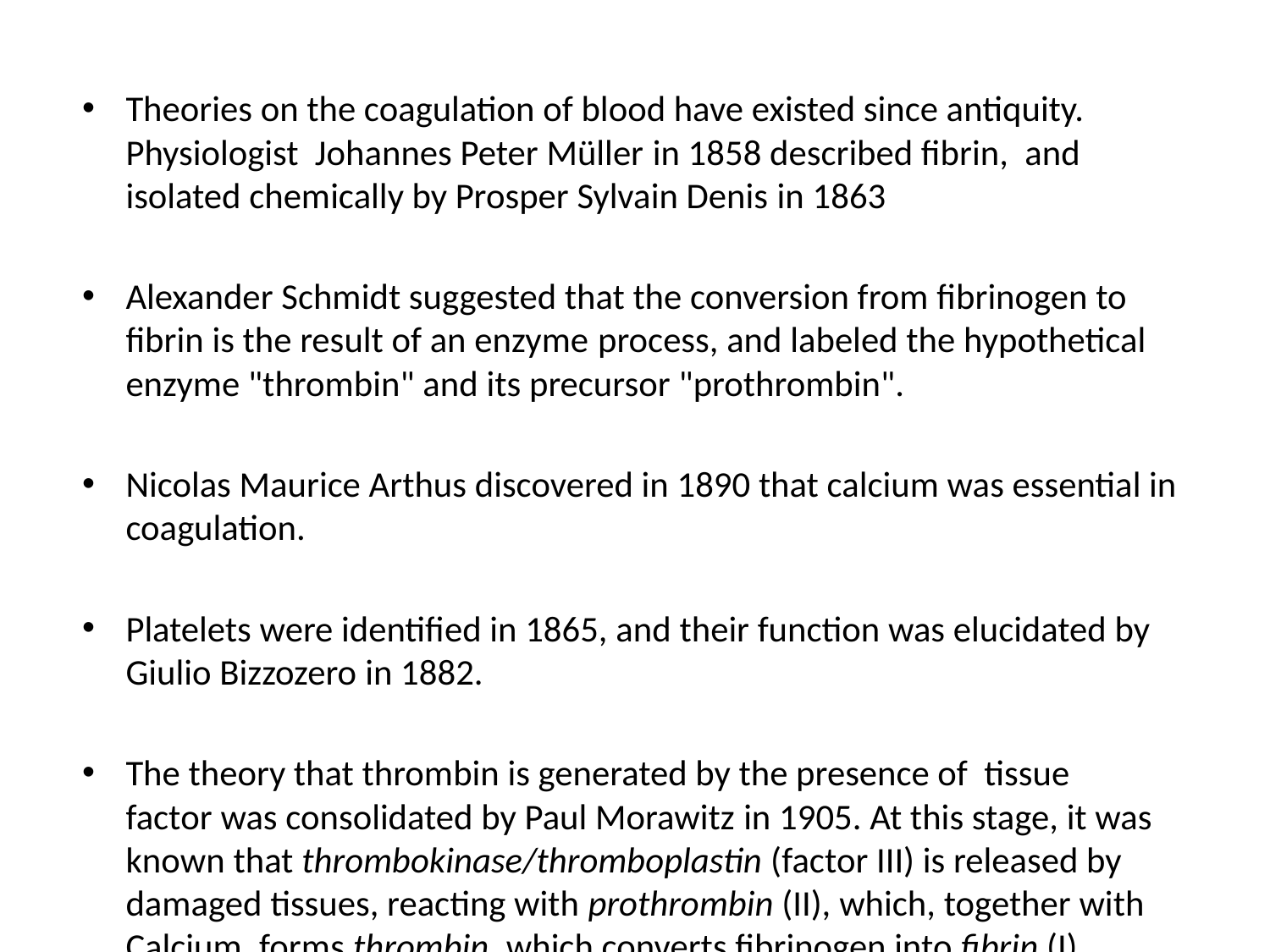

Theories on the coagulation of blood have existed since antiquity. Physiologist  Johannes Peter Müller in 1858 described fibrin,  and isolated chemically by Prosper Sylvain Denis in 1863

Alexander Schmidt suggested that the conversion from fibrinogen to fibrin is the result of an enzyme process, and labeled the hypothetical enzyme "thrombin" and its precursor "prothrombin".

Nicolas Maurice Arthus discovered in 1890 that calcium was essential in coagulation.

Platelets were identified in 1865, and their function was elucidated by Giulio Bizzozero in 1882.

The theory that thrombin is generated by the presence of  tissue factor was consolidated by Paul Morawitz in 1905. At this stage, it was known that thrombokinase/thromboplastin (factor III) is released by damaged tissues, reacting with prothrombin (II), which, together with Calcium, forms thrombin, which converts fibrinogen into fibrin (I).